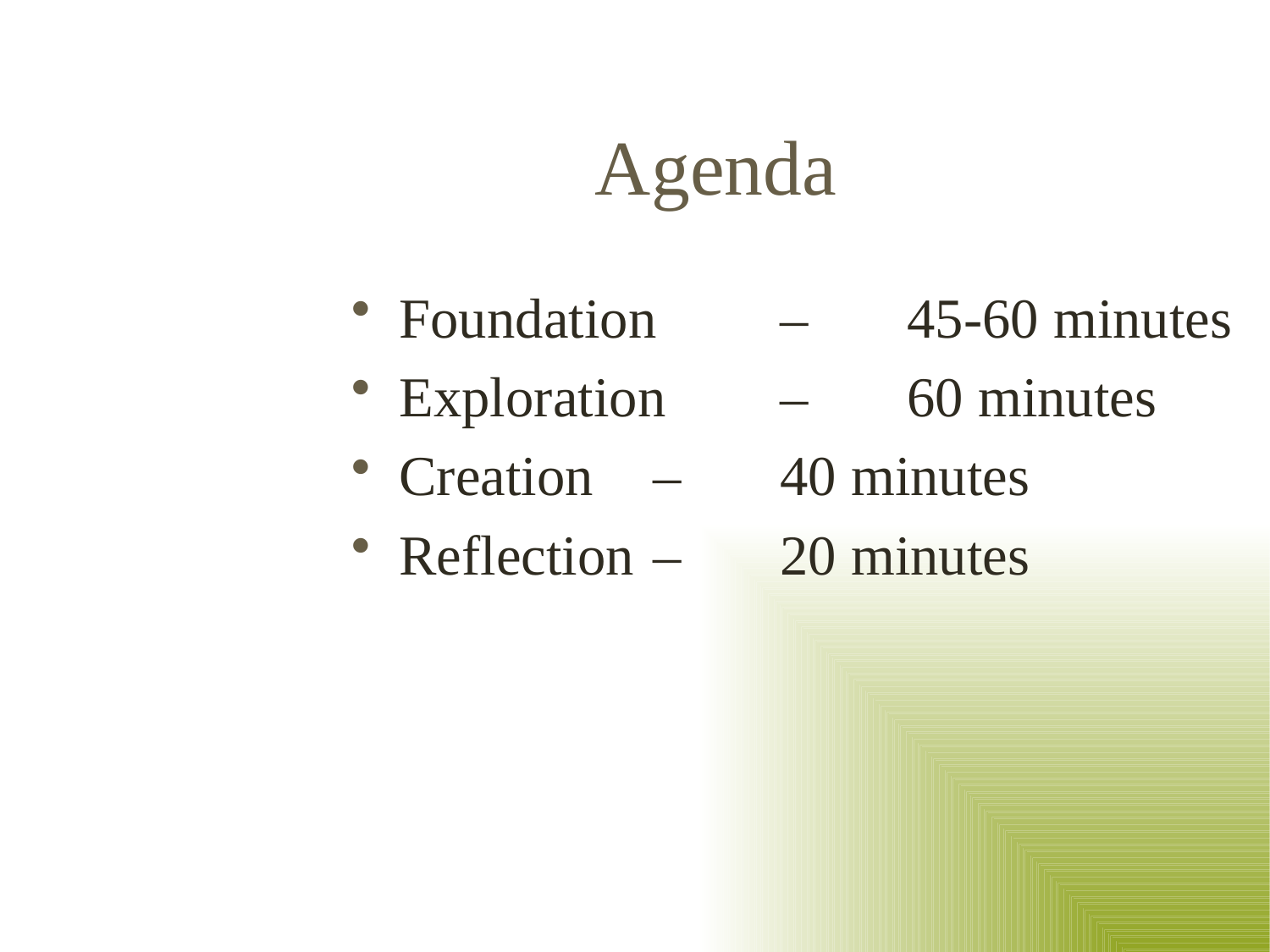

# Agenda
Foundation 	– 	45-60 minutes
Exploration 	– 	60 minutes
Creation 	– 	40 minutes
Reflection 	– 	20 minutes